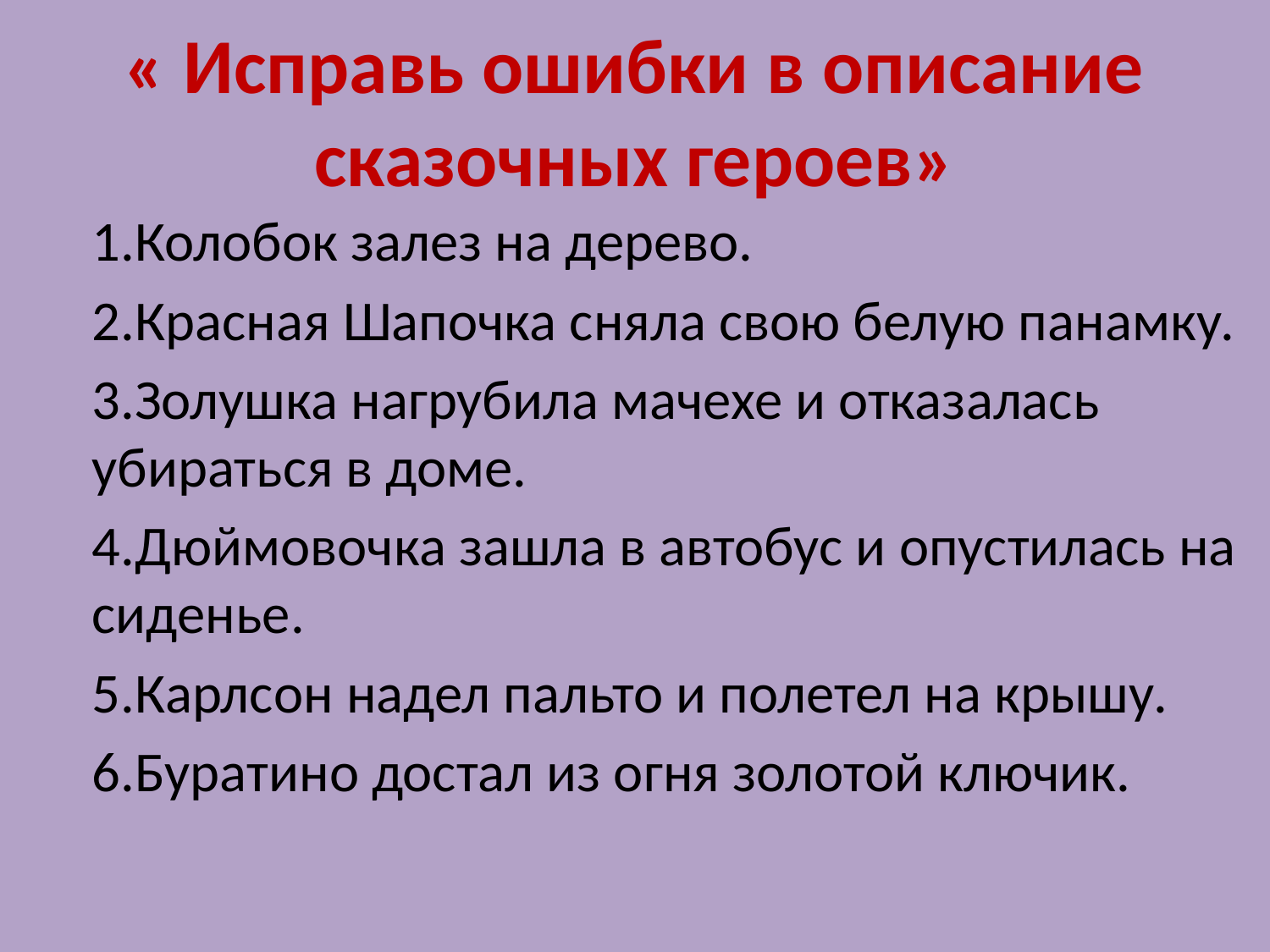

# « Исправь ошибки в описание сказочных героев»
1.Колобок залез на дерево.
2.Красная Шапочка сняла свою белую панамку.
3.Золушка нагрубила мачехе и отказалась убираться в доме.
4.Дюймовочка зашла в автобус и опустилась на сиденье.
5.Карлсон надел пальто и полетел на крышу.
6.Буратино достал из огня золотой ключик.